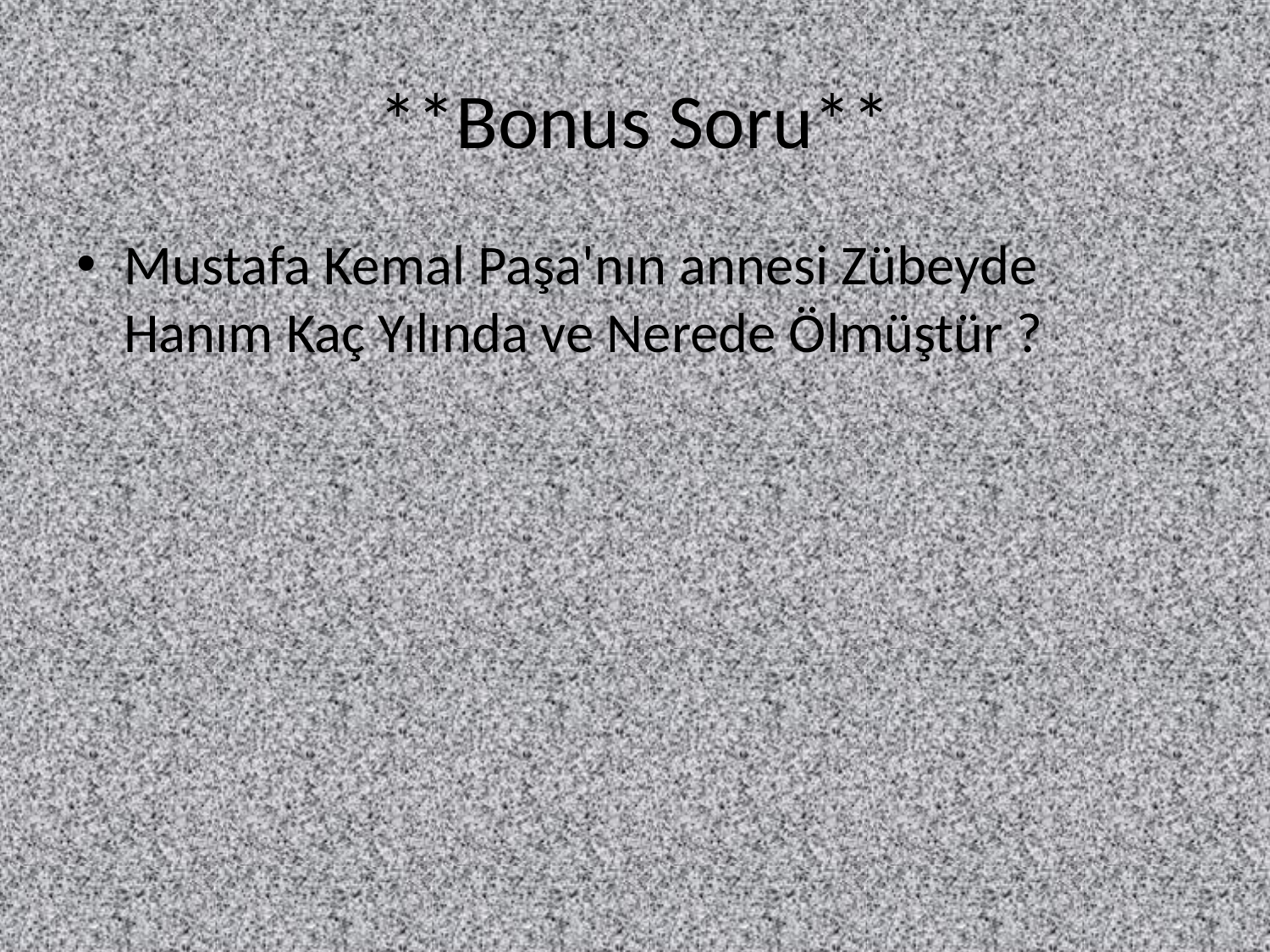

# **Bonus Soru**
Mustafa Kemal Paşa'nın annesi Zübeyde Hanım Kaç Yılında ve Nerede Ölmüştür ?